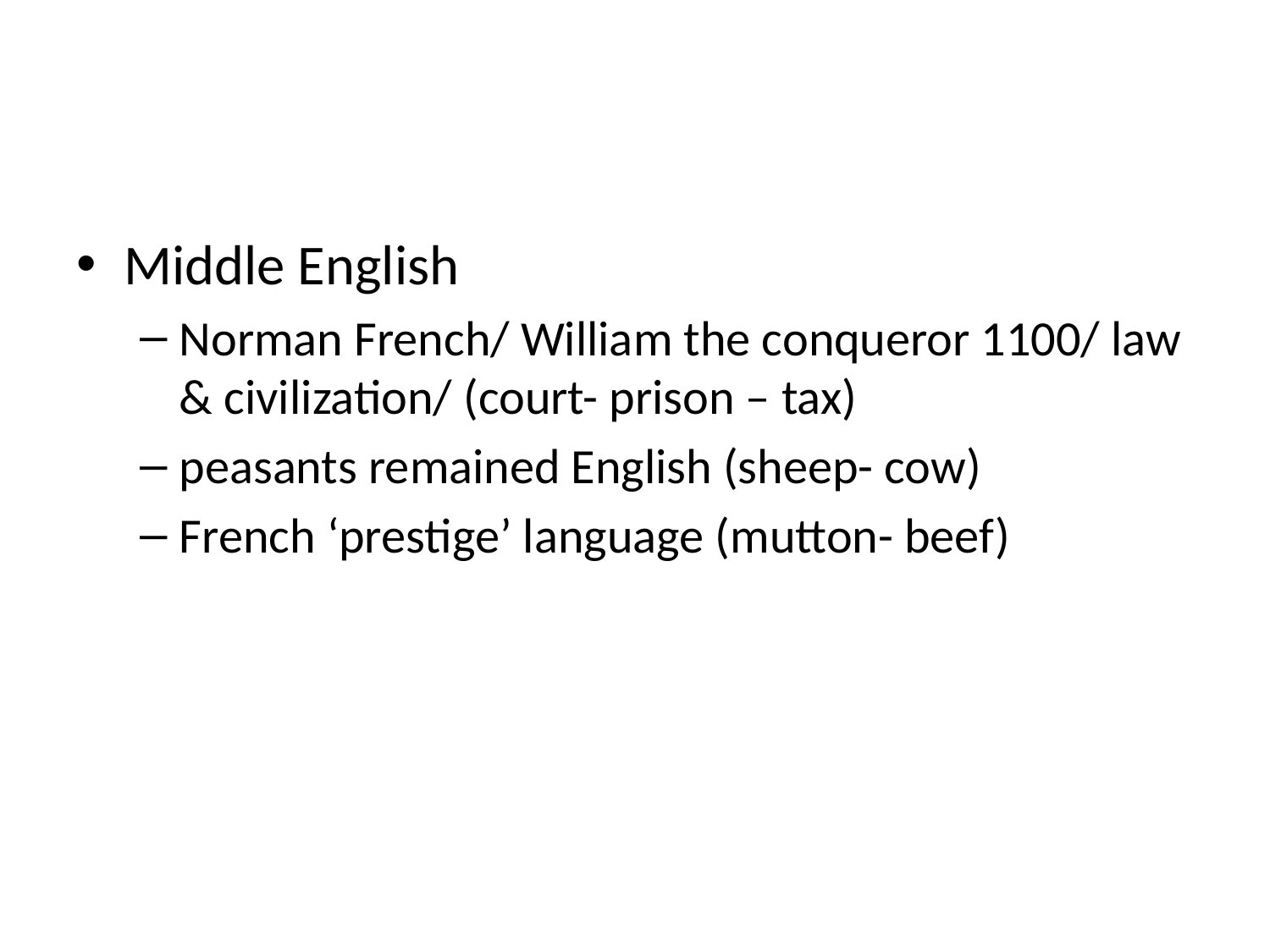

#
Middle English
Norman French/ William the conqueror 1100/ law & civilization/ (court- prison – tax)
peasants remained English (sheep- cow)
French ‘prestige’ language (mutton- beef)